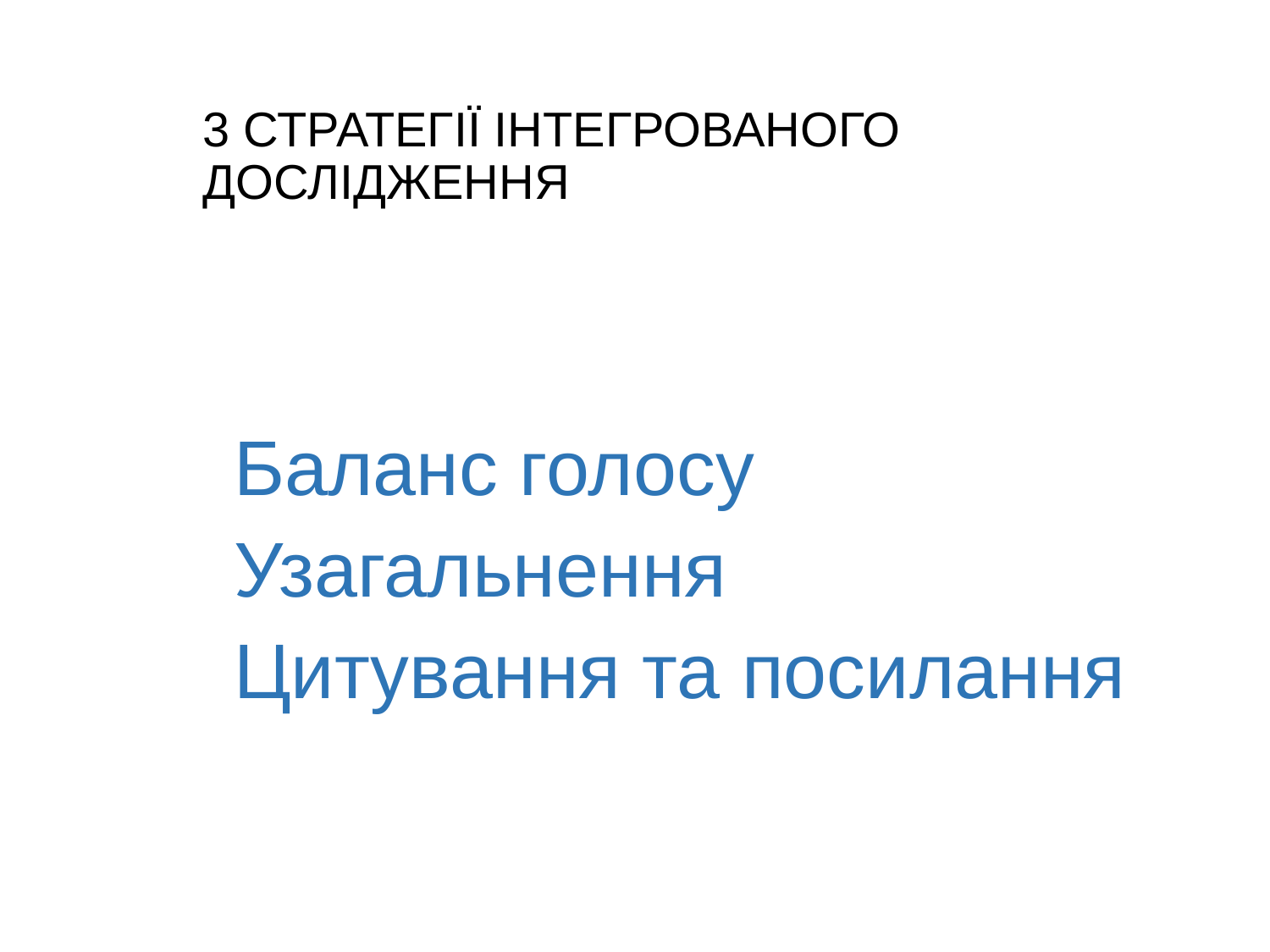

# 3 СТРАТЕГІЇ ІНТЕГРОВАНОГО ДОСЛІДЖЕННЯ
Баланс голосу
Узагальнення
Цитування та посилання